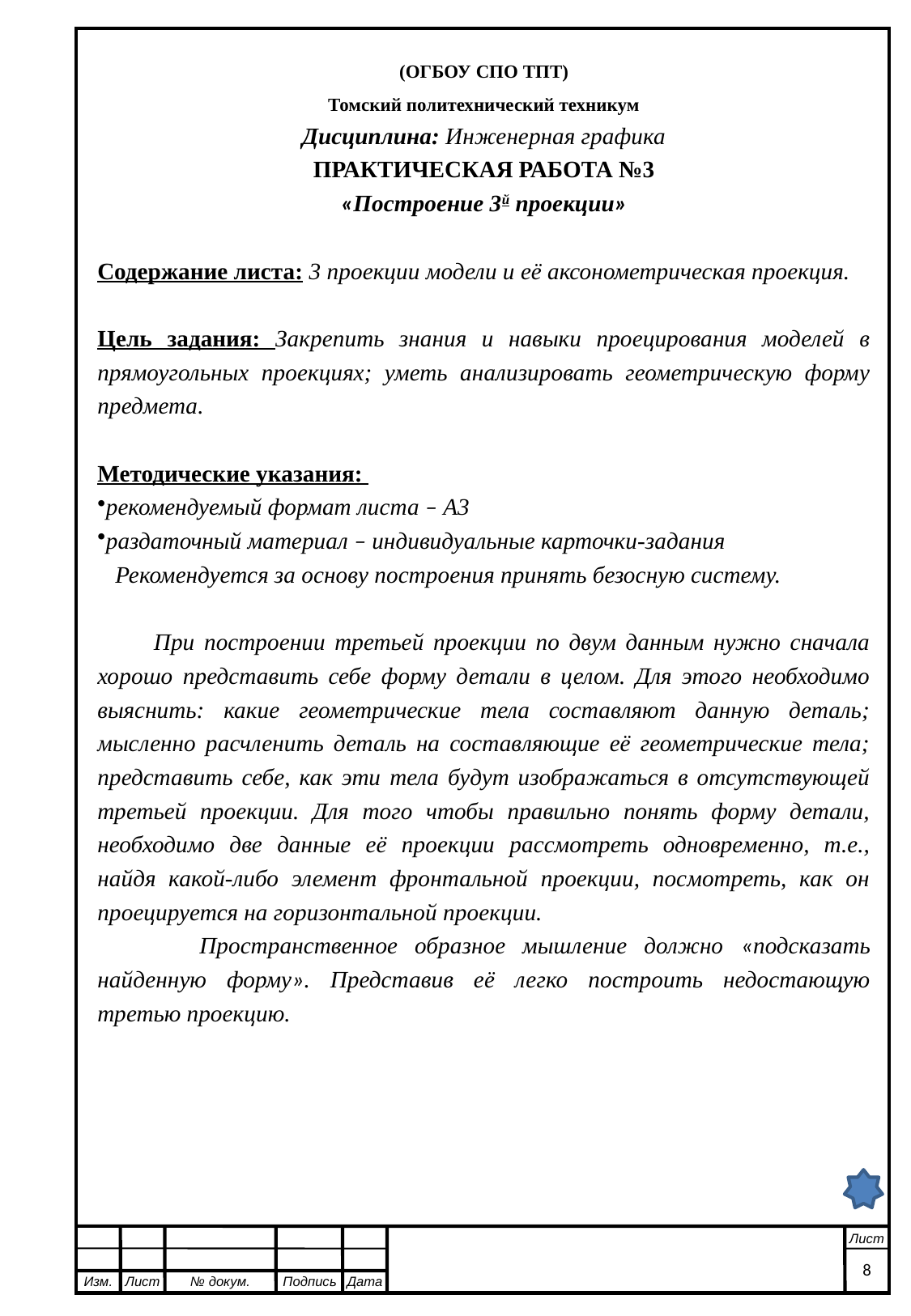

Лист

8

Изм.
Лист
№ докум.
Подпись
Дата
(ОГБОУ СПО ТПТ)
Томский политехнический техникум
Дисциплина: Инженерная графика
ПРАКТИЧЕСКАЯ РАБОТА №3
«Построение 3й проекции»

Содержание листа: 3 проекции модели и её аксонометрическая проекция.

Цель задания: Закрепить знания и навыки проецирования моделей в прямоугольных проекциях; уметь анализировать геометрическую форму предмета.

Методические указания:
рекомендуемый формат листа – А3
раздаточный материал – индивидуальные карточки-задания
   Рекомендуется за основу построения принять безосную систему.

      При построении третьей проекции по двум данным нужно сначала хорошо представить себе форму детали в целом. Для этого необходимо выяснить: какие геометрические тела составляют данную деталь; мысленно расчленить деталь на составляющие её геометрические тела; представить себе, как эти тела будут изображаться в отсутствующей третьей проекции. Для того чтобы правильно понять форму детали, необходимо две данные её проекции рассмотреть одновременно, т.е., найдя какой-либо элемент фронтальной проекции, посмотреть, как он проецируется на горизонтальной проекции.
      Пространственное образное мышление должно «подсказать найденную форму». Представив её легко построить недостающую третью проекцию.